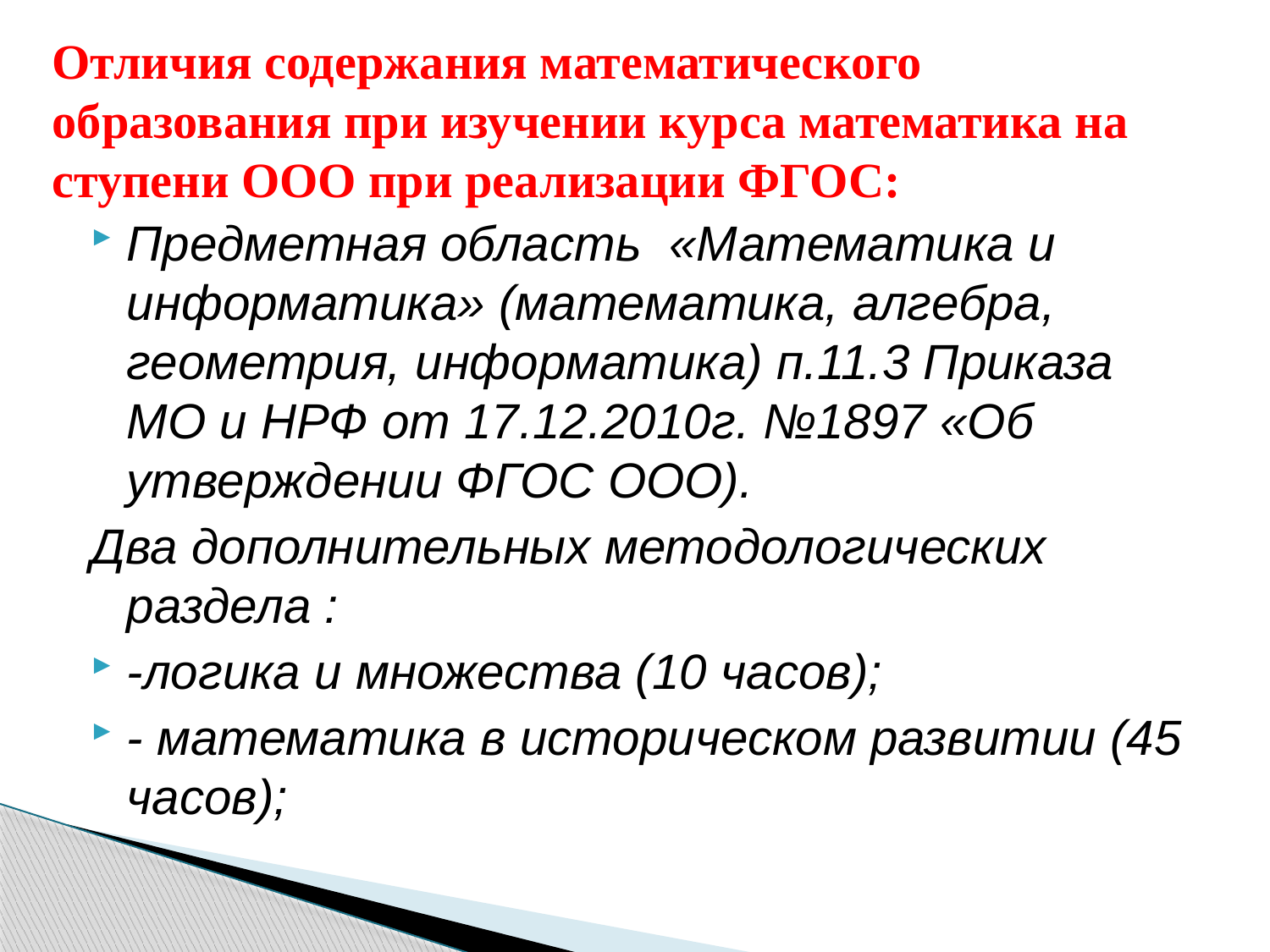

# Отличия содержания математического образования при изучении курса математика на ступени ООО при реализации ФГОС:
Предметная область  «Математика и информатика» (математика, алгебра, геометрия, информатика) п.11.3 Приказа МО и НРФ от 17.12.2010г. №1897 «Об утверждении ФГОС ООО).
Два дополнительных методологических раздела :
-логика и множества (10 часов);
- математика в историческом развитии (45 часов);